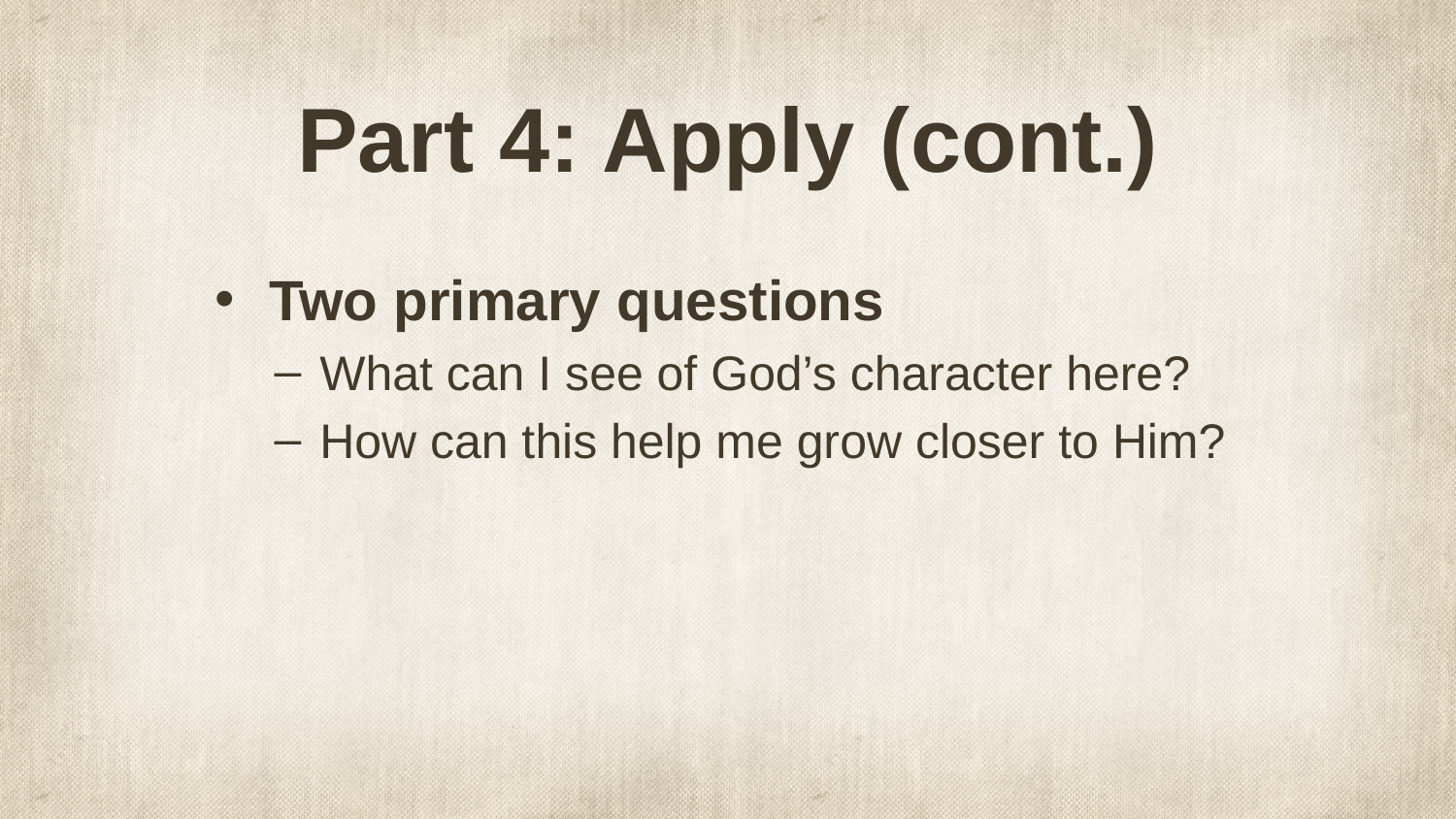

# Part 4: Apply (cont.)
Two primary questions
What can I see of God’s character here?
How can this help me grow closer to Him?